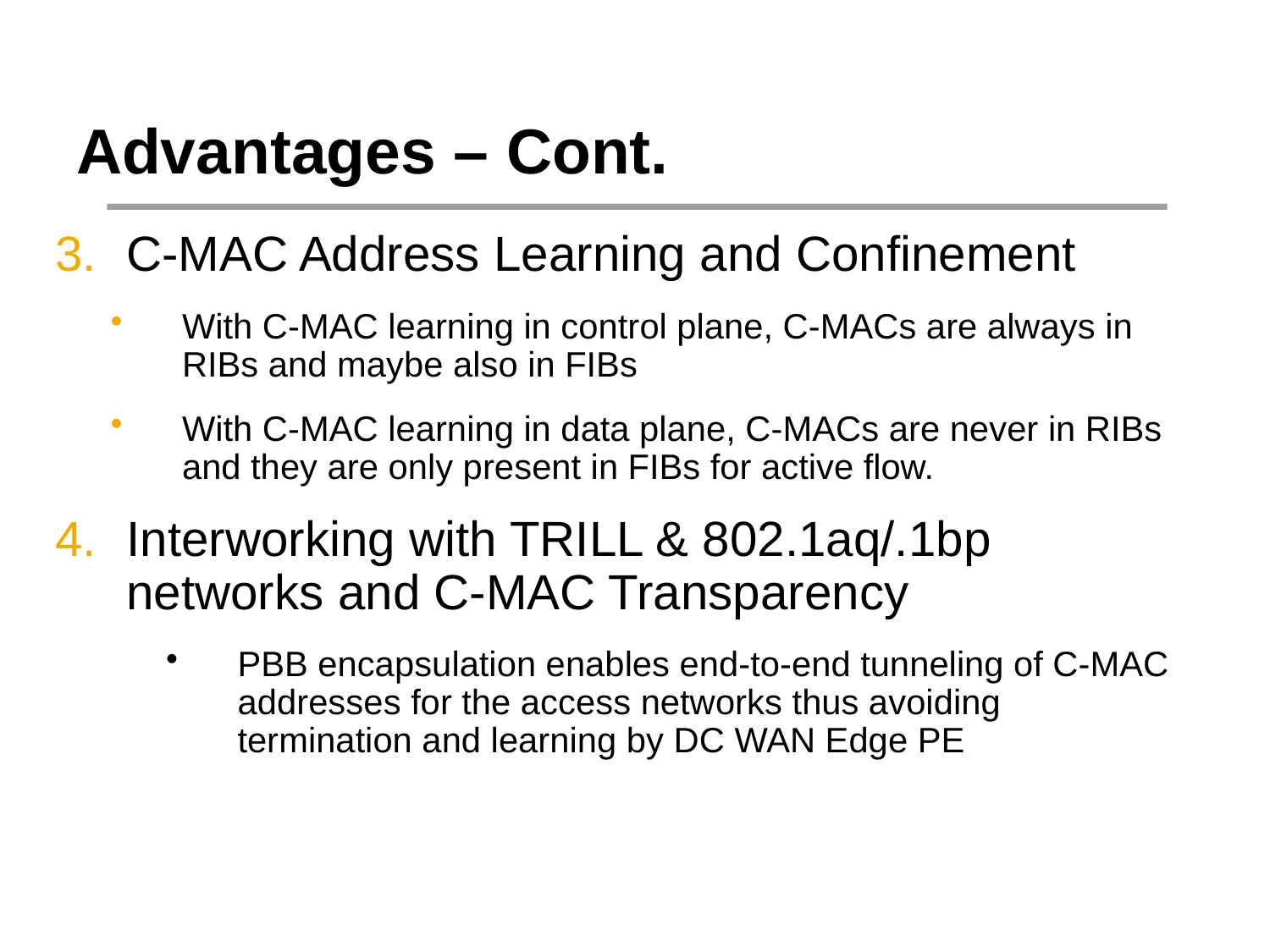

# Advantages – Cont.
C-MAC Address Learning and Confinement
With C-MAC learning in control plane, C-MACs are always in RIBs and maybe also in FIBs
With C-MAC learning in data plane, C-MACs are never in RIBs and they are only present in FIBs for active flow.
Interworking with TRILL & 802.1aq/.1bp networks and C-MAC Transparency
PBB encapsulation enables end-to-end tunneling of C-MAC addresses for the access networks thus avoiding termination and learning by DC WAN Edge PE